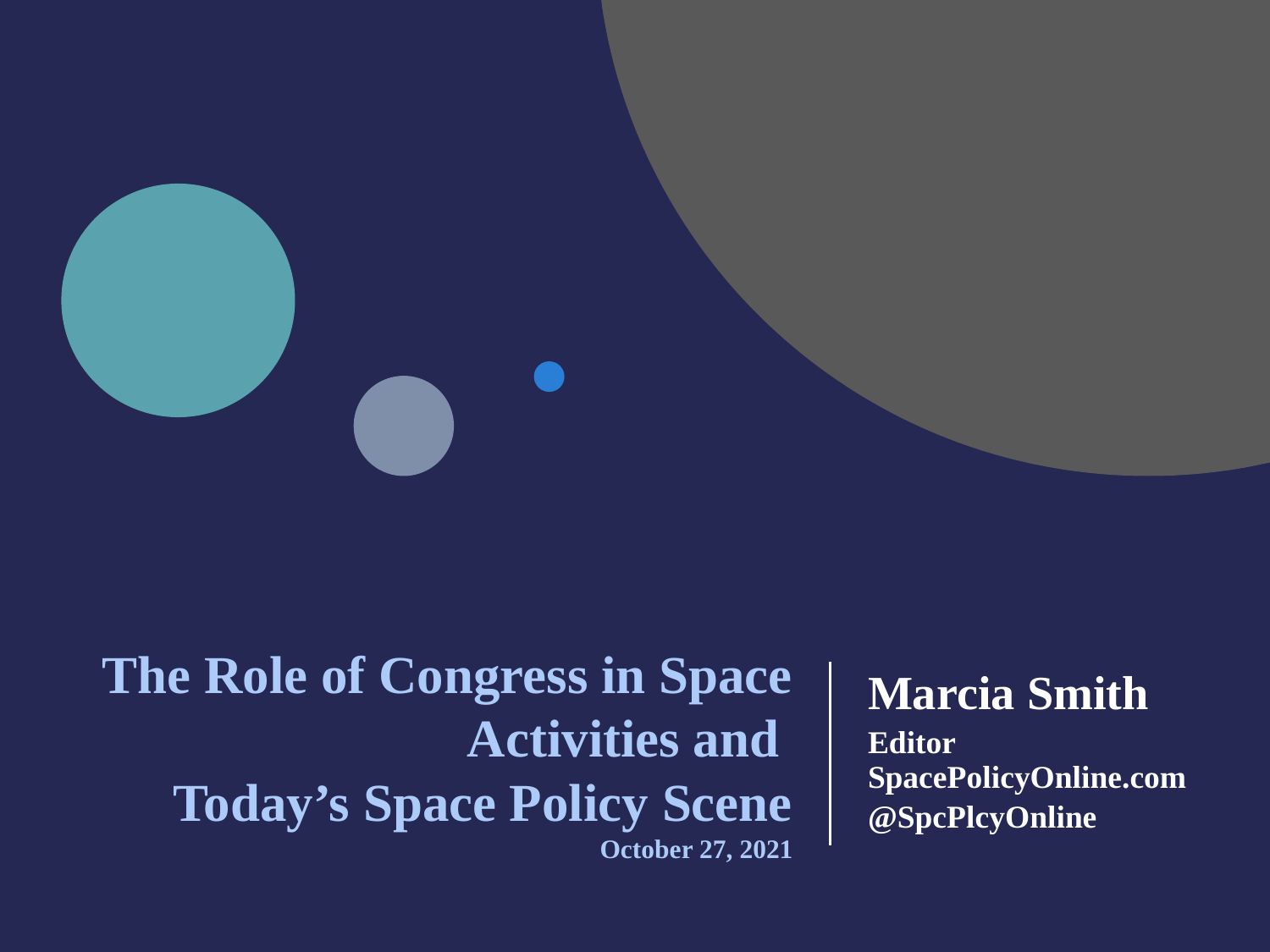

# The Role of Congress in Space Activities and Today’s Space Policy Scene October 27, 2021
Marcia Smith
Editor SpacePolicyOnline.com
@SpcPlcyOnline